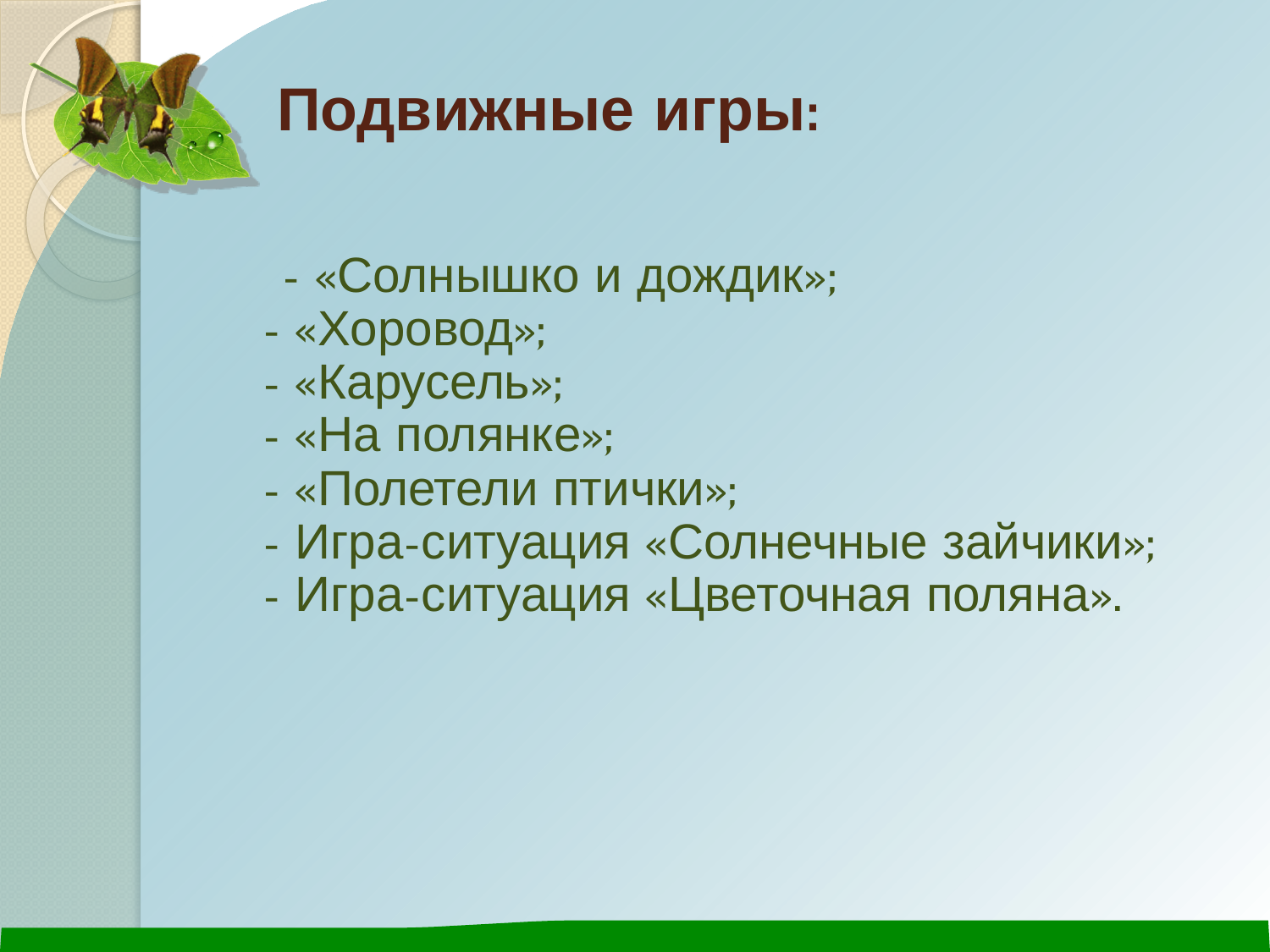

# Подвижные игры:
    - «Солнышко и дождик»;
- «Хоровод»;
- «Карусель»;
- «На полянке»;
- «Полетели птички»;
- Игра-ситуация «Солнечные зайчики»;
- Игра-ситуация «Цветочная поляна».